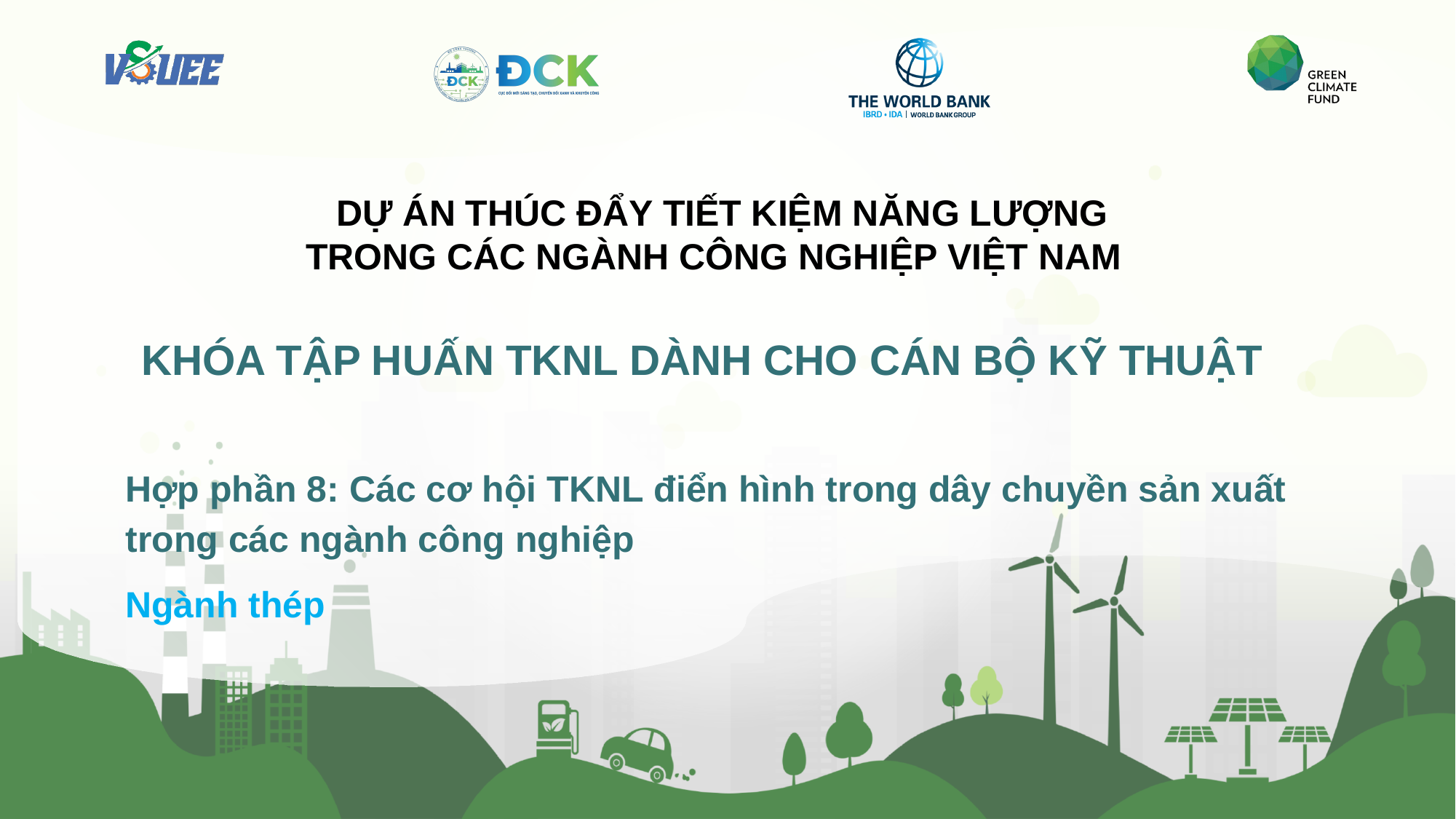

DỰ ÁN THÚC ĐẨY TIẾT KIỆM NĂNG LƯỢNG
TRONG CÁC NGÀNH CÔNG NGHIỆP VIỆT NAM
KHÓA TẬP HUẤN TKNL DÀNH CHO CÁN BỘ KỸ THUẬT
Hợp phần 8: Các cơ hội TKNL điển hình trong dây chuyền sản xuất trong các ngành công nghiệp
Ngành thép